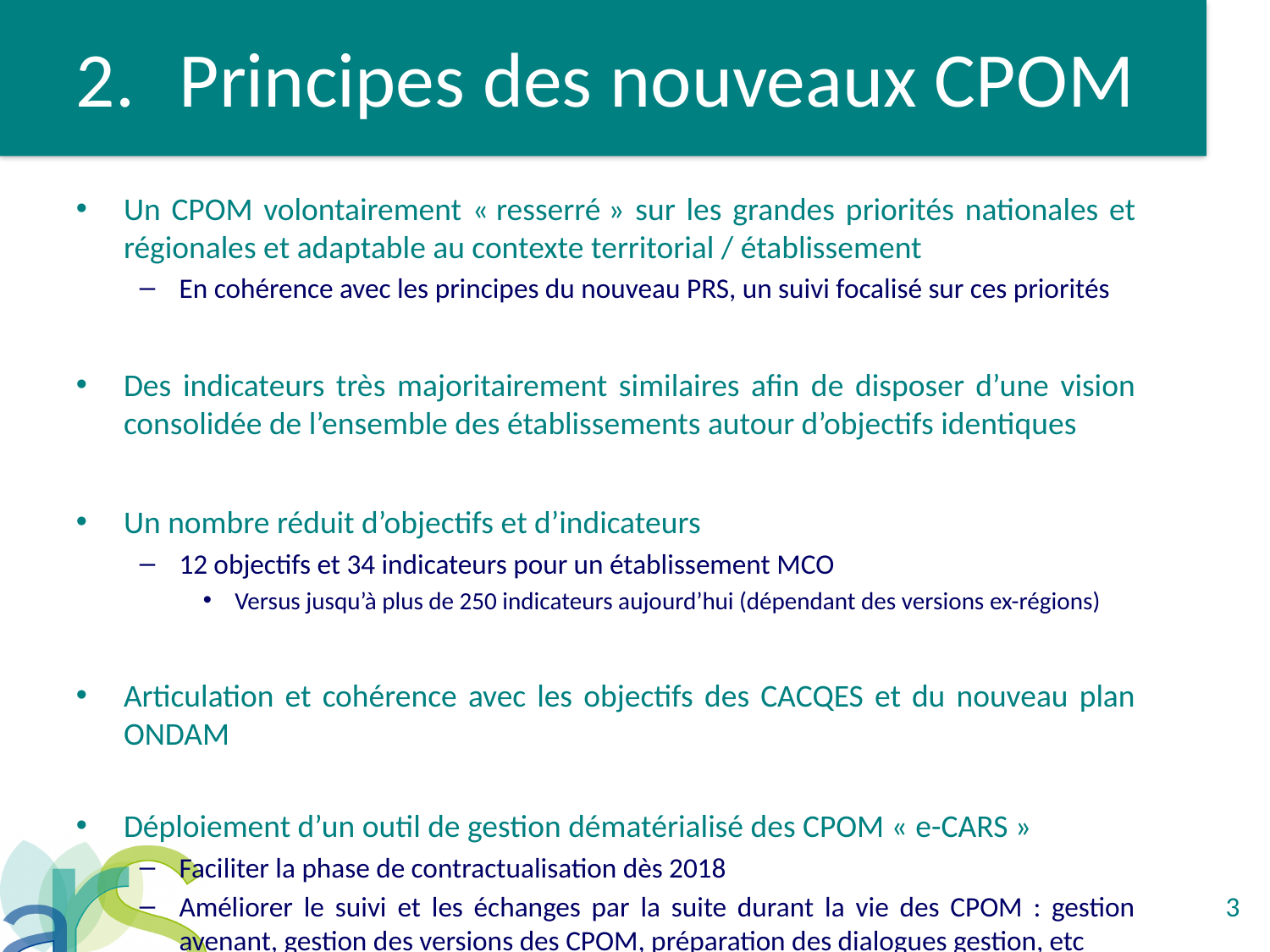

# Principes des nouveaux CPOM
Un CPOM volontairement « resserré » sur les grandes priorités nationales et régionales et adaptable au contexte territorial / établissement
En cohérence avec les principes du nouveau PRS, un suivi focalisé sur ces priorités

Des indicateurs très majoritairement similaires afin de disposer d’une vision consolidée de l’ensemble des établissements autour d’objectifs identiques

Un nombre réduit d’objectifs et d’indicateurs
12 objectifs et 34 indicateurs pour un établissement MCO
Versus jusqu’à plus de 250 indicateurs aujourd’hui (dépendant des versions ex-régions)

Articulation et cohérence avec les objectifs des CACQES et du nouveau plan ONDAM

Déploiement d’un outil de gestion dématérialisé des CPOM « e-CARS »
Faciliter la phase de contractualisation dès 2018
Améliorer le suivi et les échanges par la suite durant la vie des CPOM : gestion avenant, gestion des versions des CPOM, préparation des dialogues gestion, etc
3